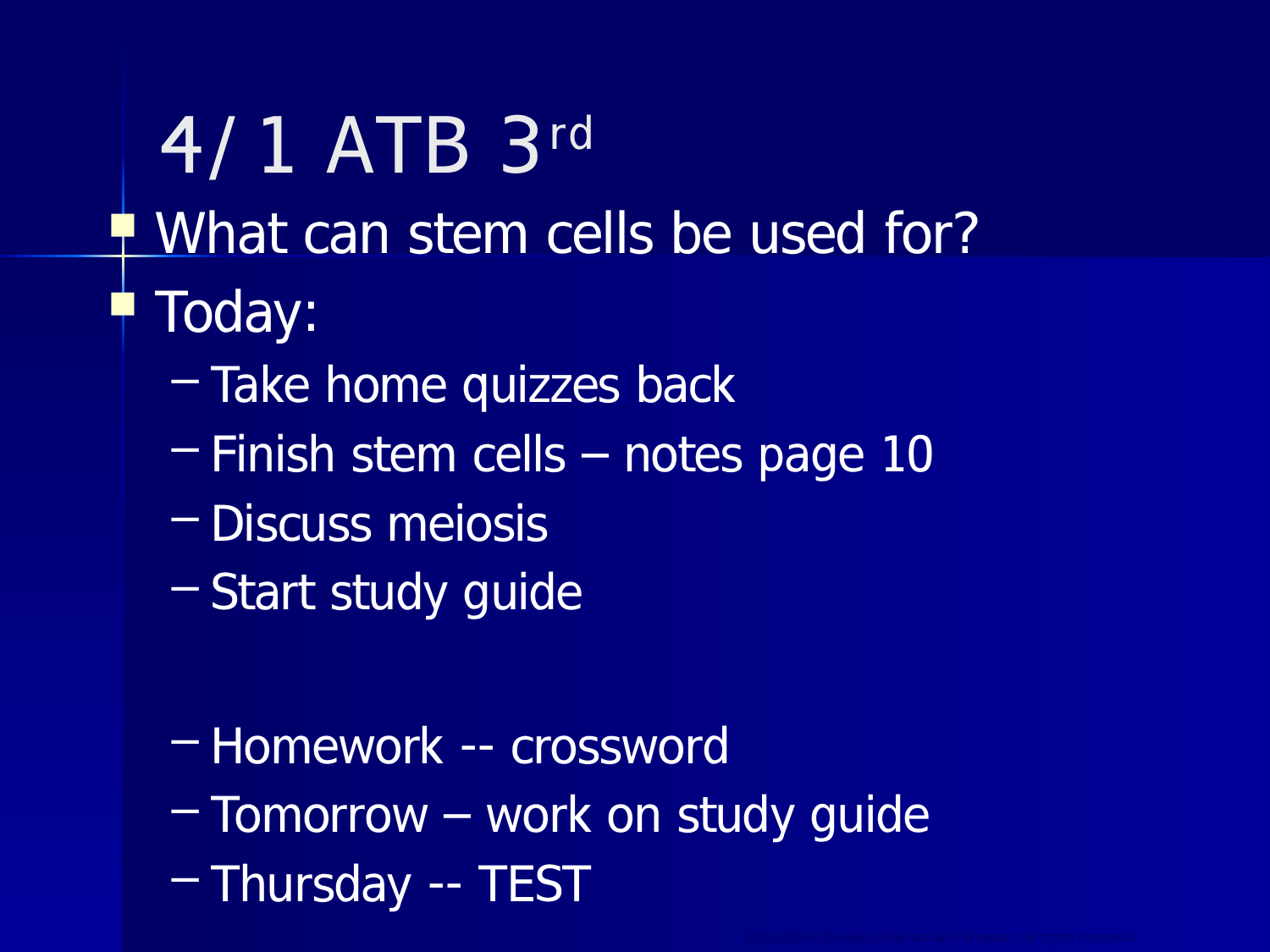

# 4/1 ATB 3rd
What can stem cells be used for?
Today:
Take home quizzes back
Finish stem cells – notes page 10
Discuss meiosis
Start study guide

Homework -- crossword
Tomorrow – work on study guide
Thursday -- TEST